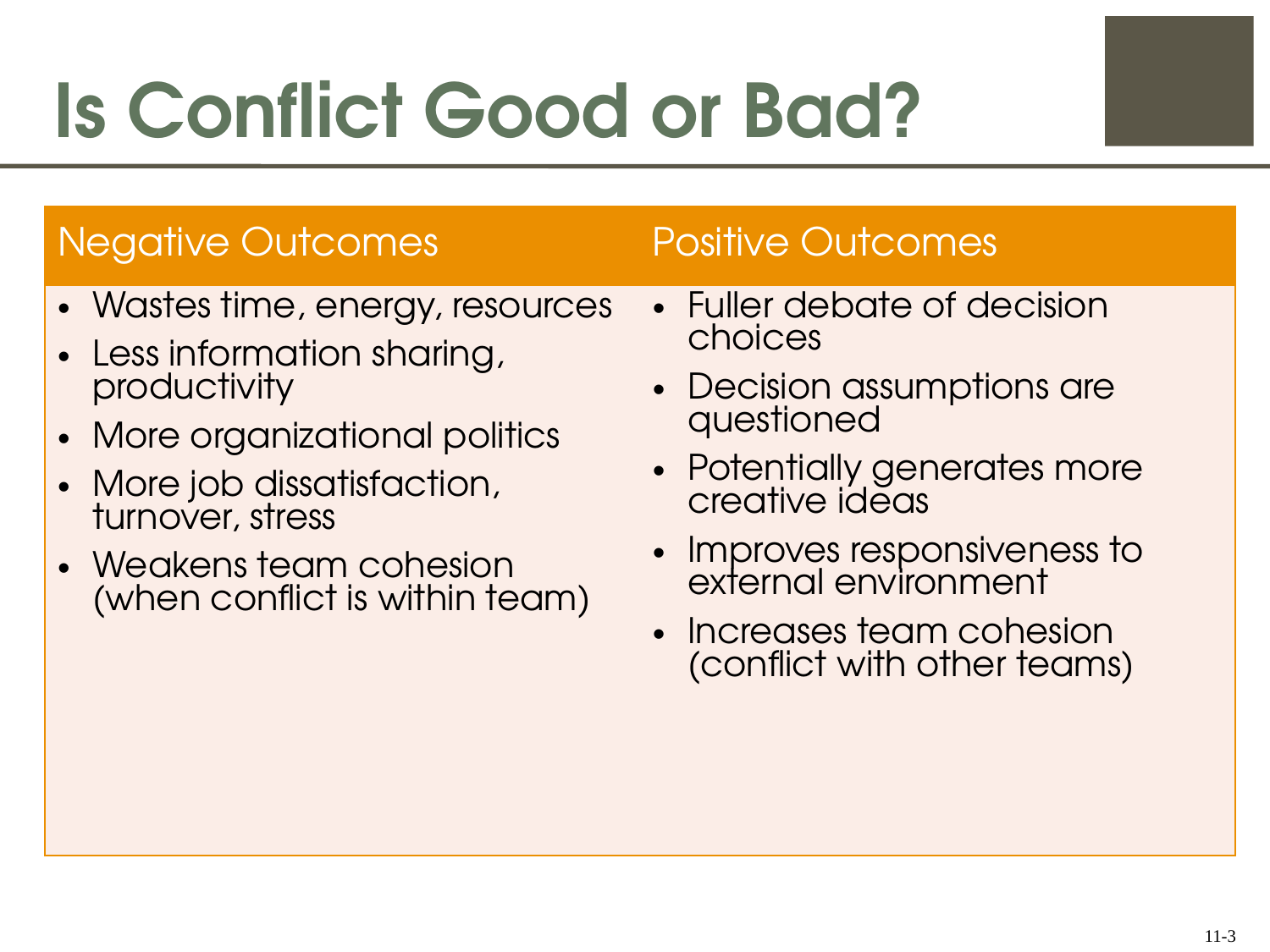

# Is Conflict Good or Bad?
| Negative Outcomes | Positive Outcomes |
| --- | --- |
| Wastes time, energy, resources Less information sharing, productivity More organizational politics More job dissatisfaction, turnover, stress Weakens team cohesion (when conflict is within team) | Fuller debate of decision choices Decision assumptions are questioned Potentially generates more creative ideas Improves responsiveness to external environment Increases team cohesion (conflict with other teams) |